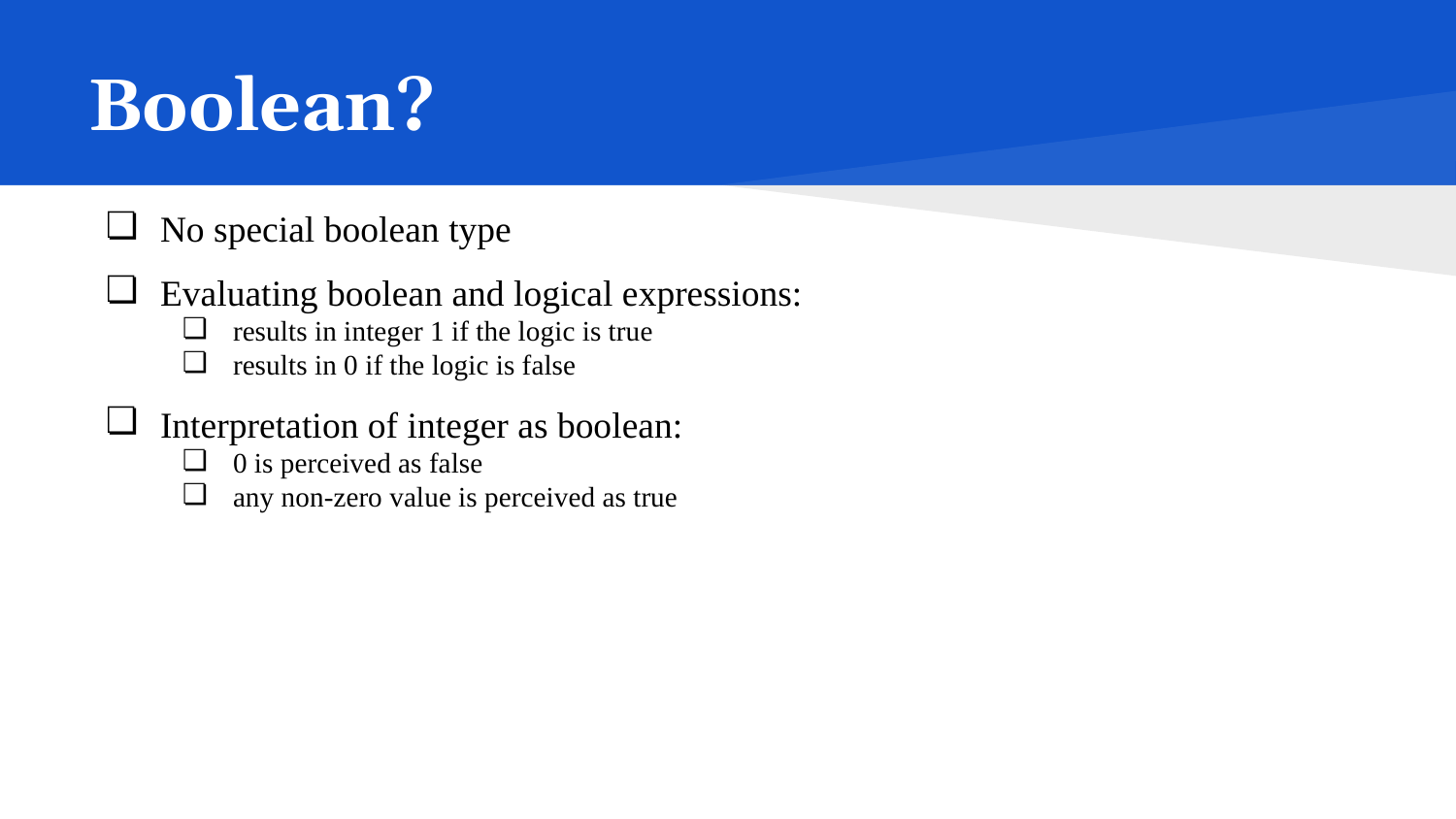

# Boolean?
No special boolean type
Evaluating boolean and logical expressions:
results in integer 1 if the logic is true
results in 0 if the logic is false
Interpretation of integer as boolean:
0 is perceived as false
any non-zero value is perceived as true